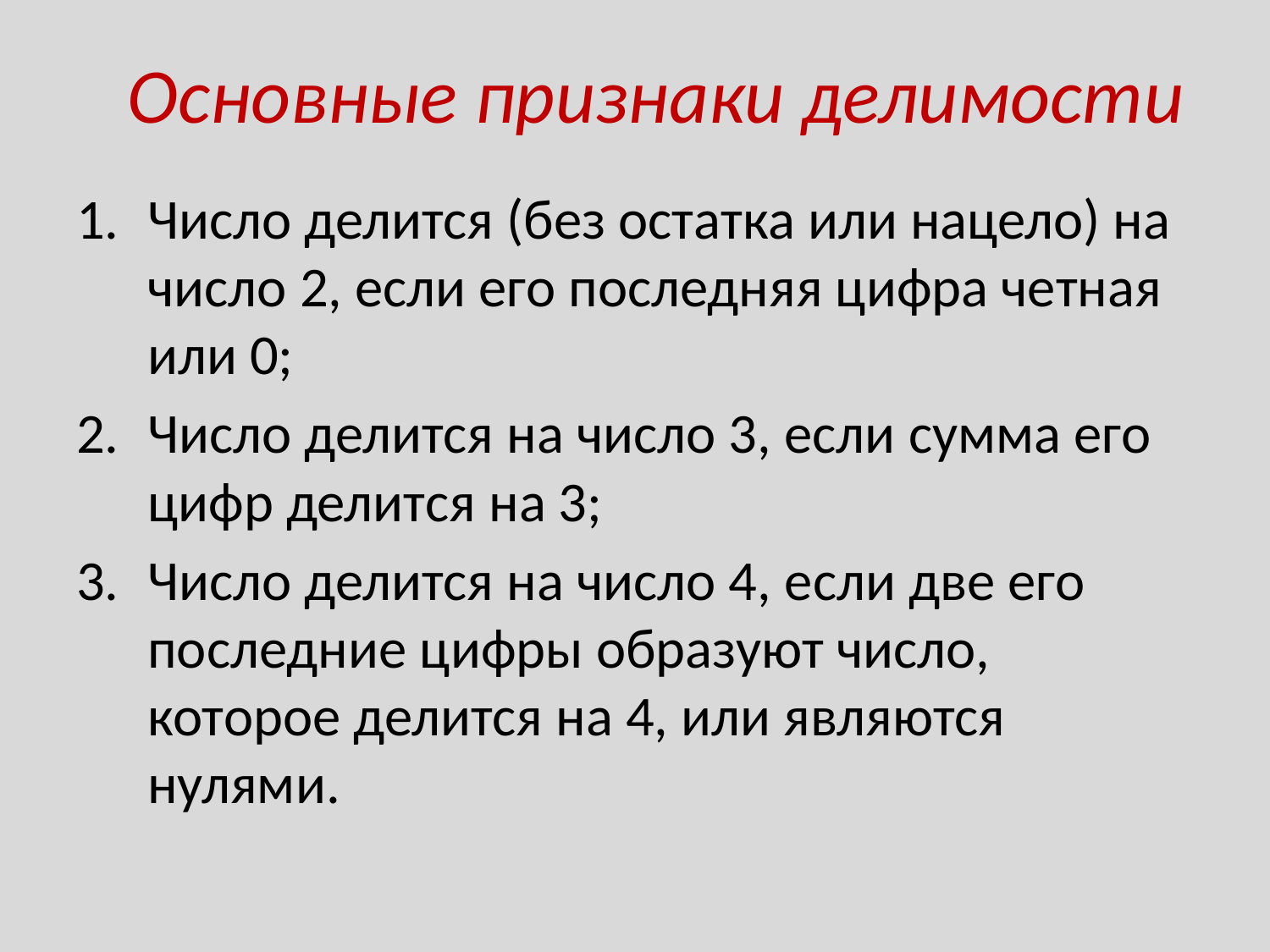

# Основные признаки делимости
Число делится (без остатка или нацело) на число 2, если его последняя цифра четная или 0;
Число делится на число 3, если сумма его цифр делится на 3;
Число делится на число 4, если две его последние цифры образуют число, которое делится на 4, или являются нулями.